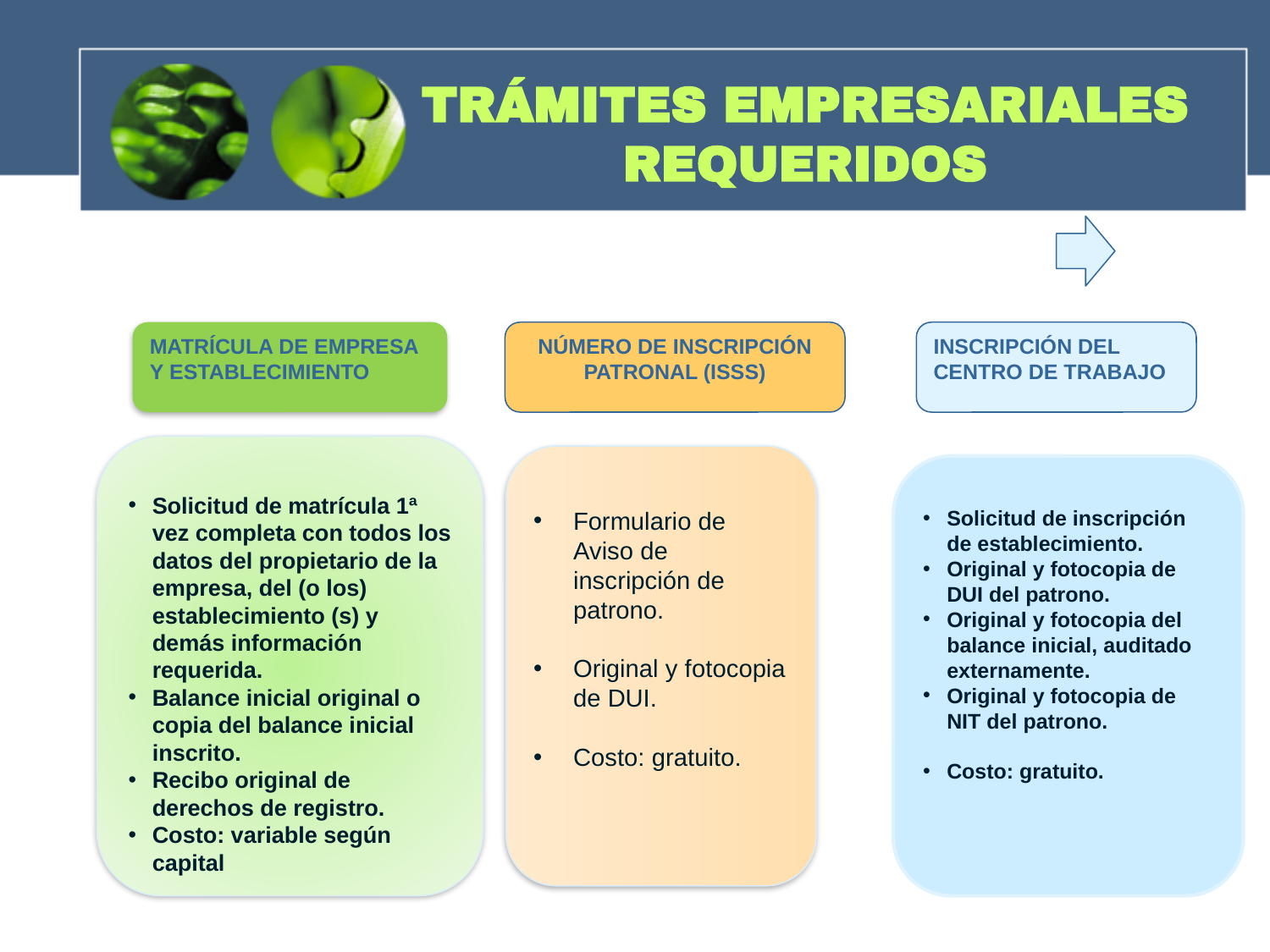

# TRÁMITES EMPRESARIALES REQUERIDOS

MATRÍCULA DE EMPRESA Y ESTABLECIMIENTO
NÚMERO DE INSCRIPCIÓN PATRONAL (ISSS)
INSCRIPCIÓN DEL CENTRO DE TRABAJO

Solicitud de matrícula 1ª vez completa con todos los datos del propietario de la empresa, del (o los) establecimiento (s) y demás información requerida.
Balance inicial original o copia del balance inicial inscrito.
Recibo original de derechos de registro.
Costo: variable según capital

Formulario de Aviso de inscripción de patrono.

Original y fotocopia de DUI.

Costo: gratuito.

Solicitud de inscripción de establecimiento.
Original y fotocopia de DUI del patrono.
Original y fotocopia del balance inicial, auditado externamente.
Original y fotocopia de NIT del patrono.

Costo: gratuito.